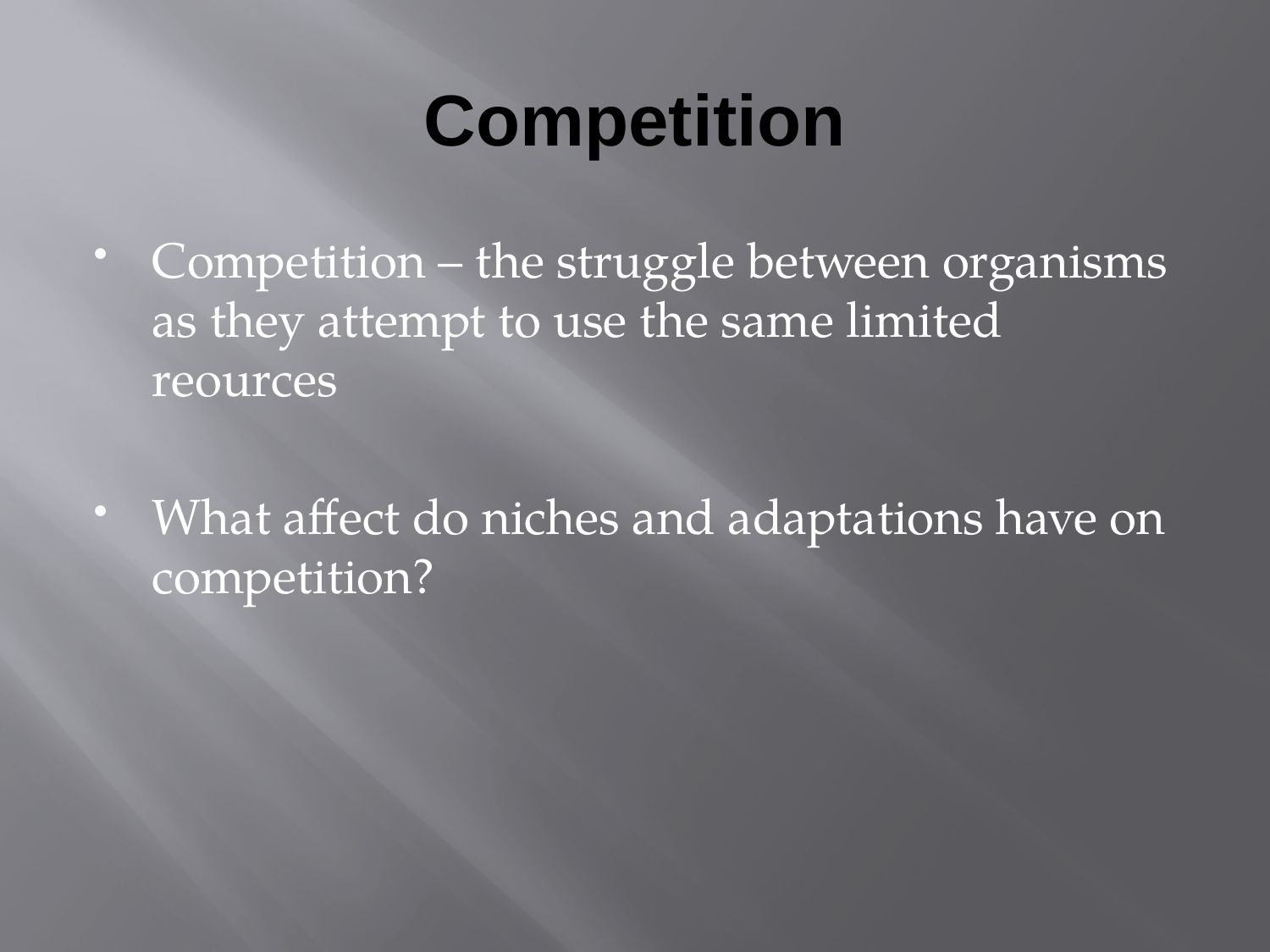

# Competition
Competition – the struggle between organisms as they attempt to use the same limited reources

What affect do niches and adaptations have on competition?